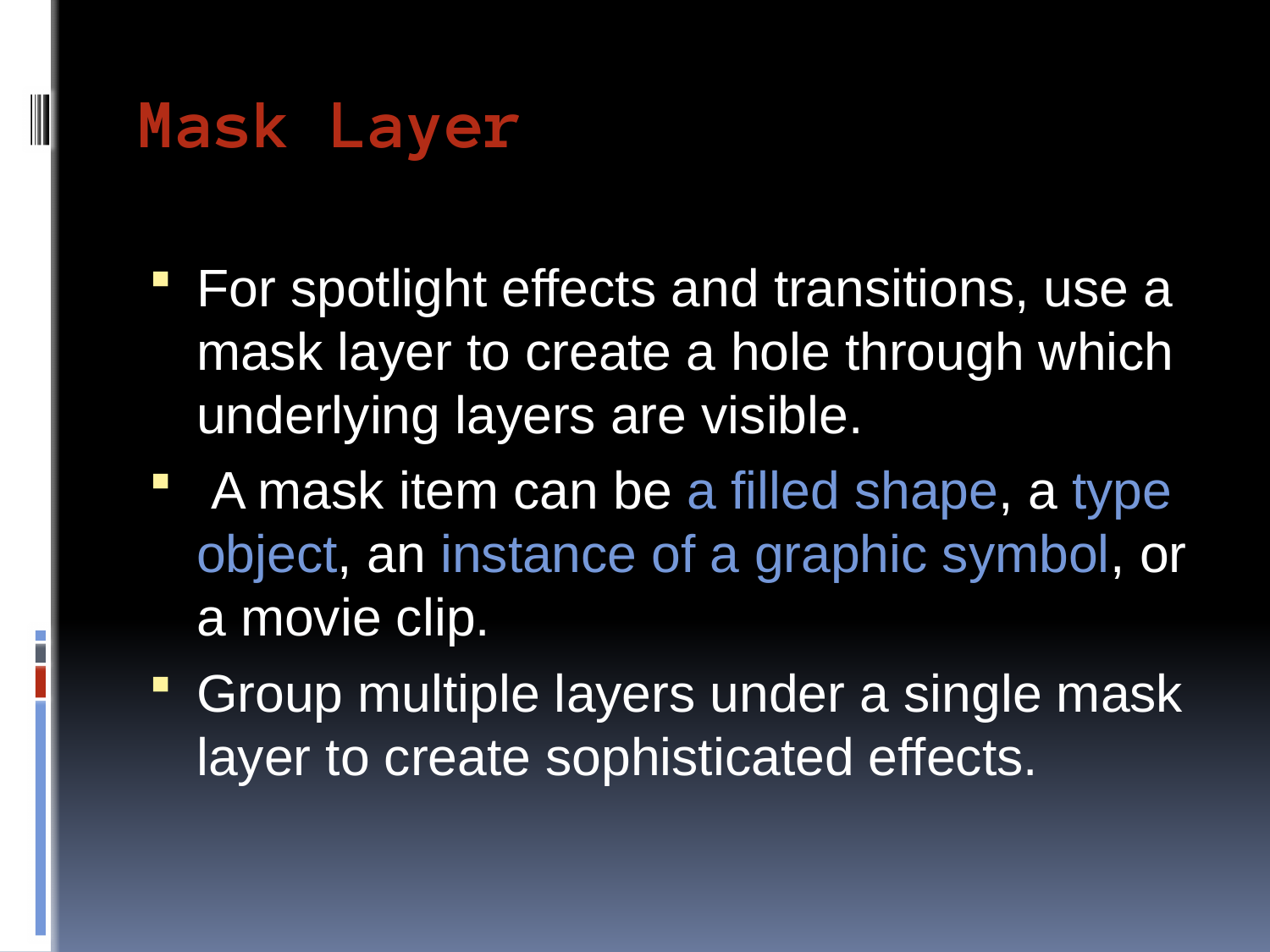

# Mask Layer
For spotlight effects and transitions, use a mask layer to create a hole through which underlying layers are visible.
 A mask item can be a filled shape, a type object, an instance of a graphic symbol, or a movie clip.
Group multiple layers under a single mask layer to create sophisticated effects.